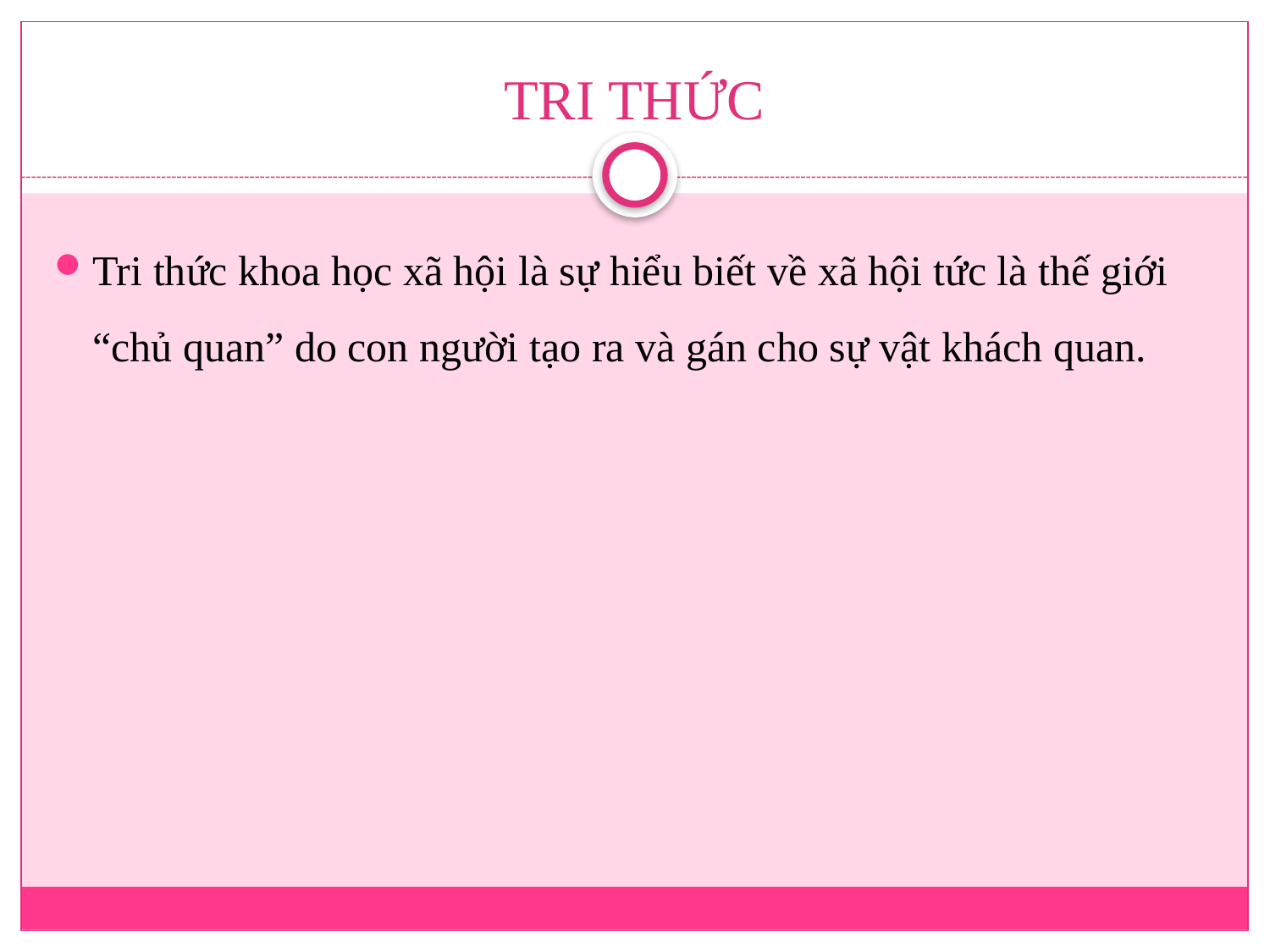

# TRI THỨC
Tri thức khoa học xã hội là sự hiểu biết về xã hội tức là thế giới “chủ quan” do con người tạo ra và gán cho sự vật khách quan.